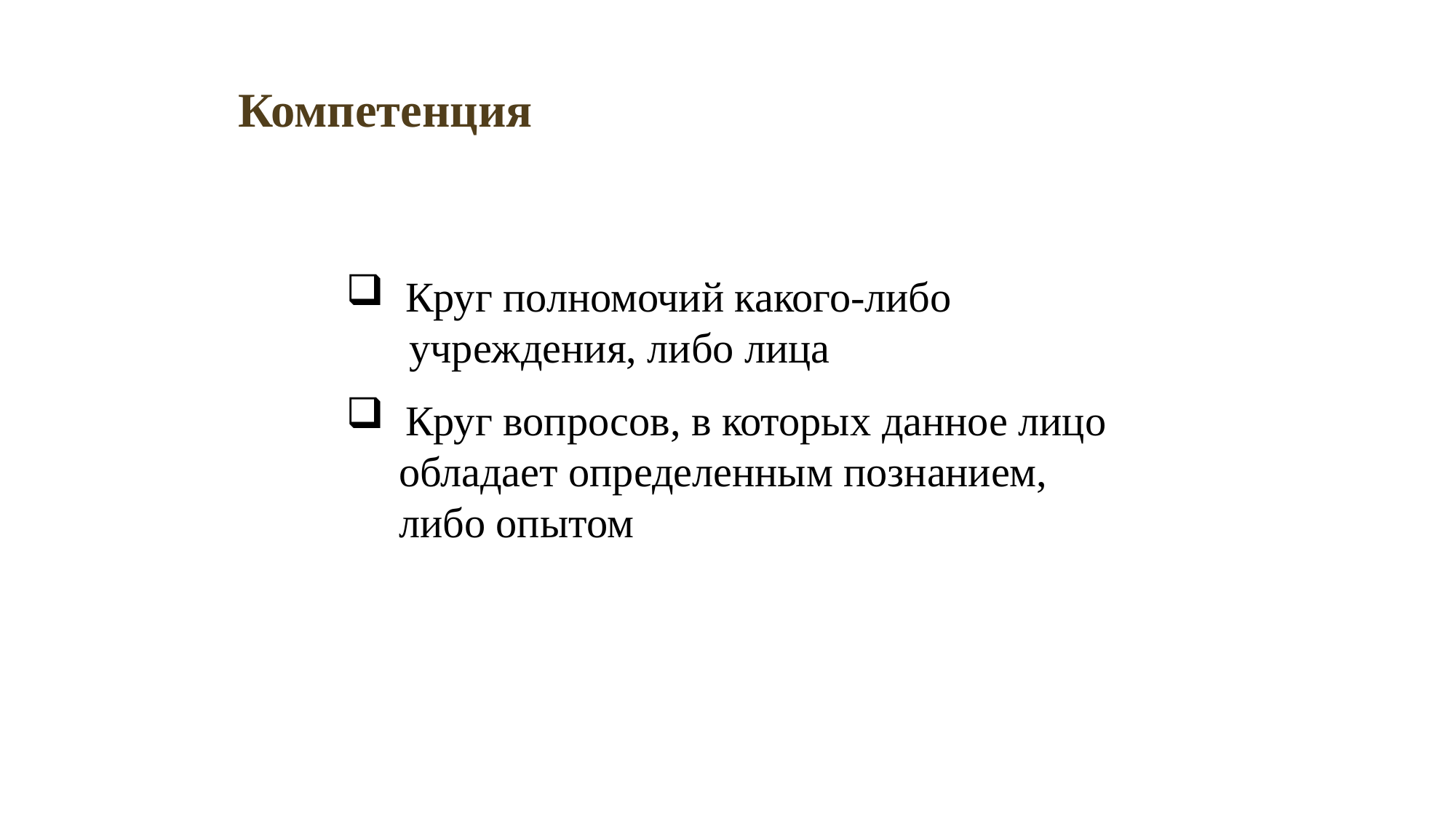

Компетенция
  Круг полномочий какого-либо
      учреждения, либо лица
  Круг вопросов, в которых данное лицо
     обладает определенным познанием,
     либо опытом